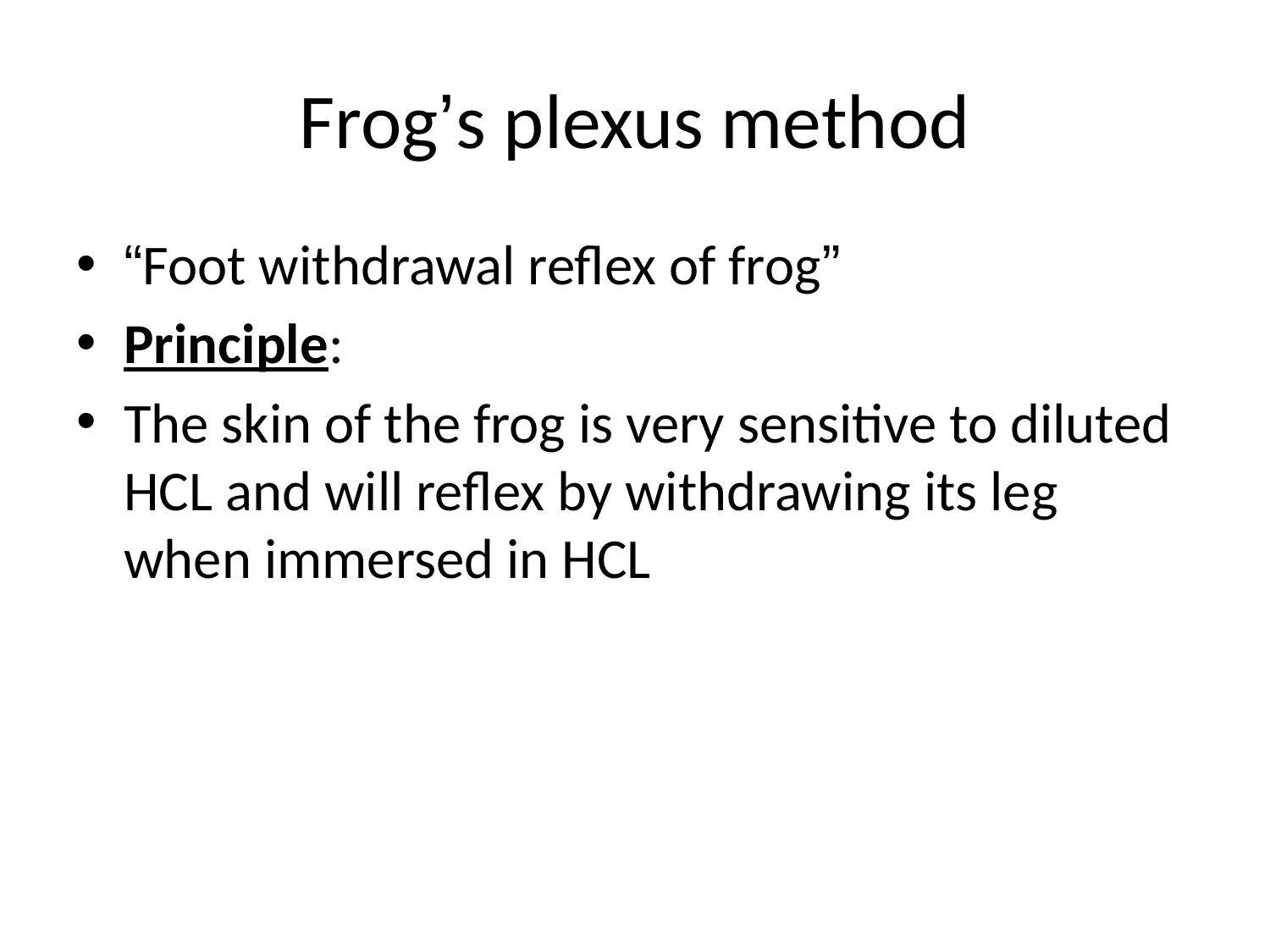

# Frog’s plexus method
“Foot withdrawal reflex of frog”
Principle:
The skin of the frog is very sensitive to diluted HCL and will reflex by withdrawing its leg when immersed in HCL